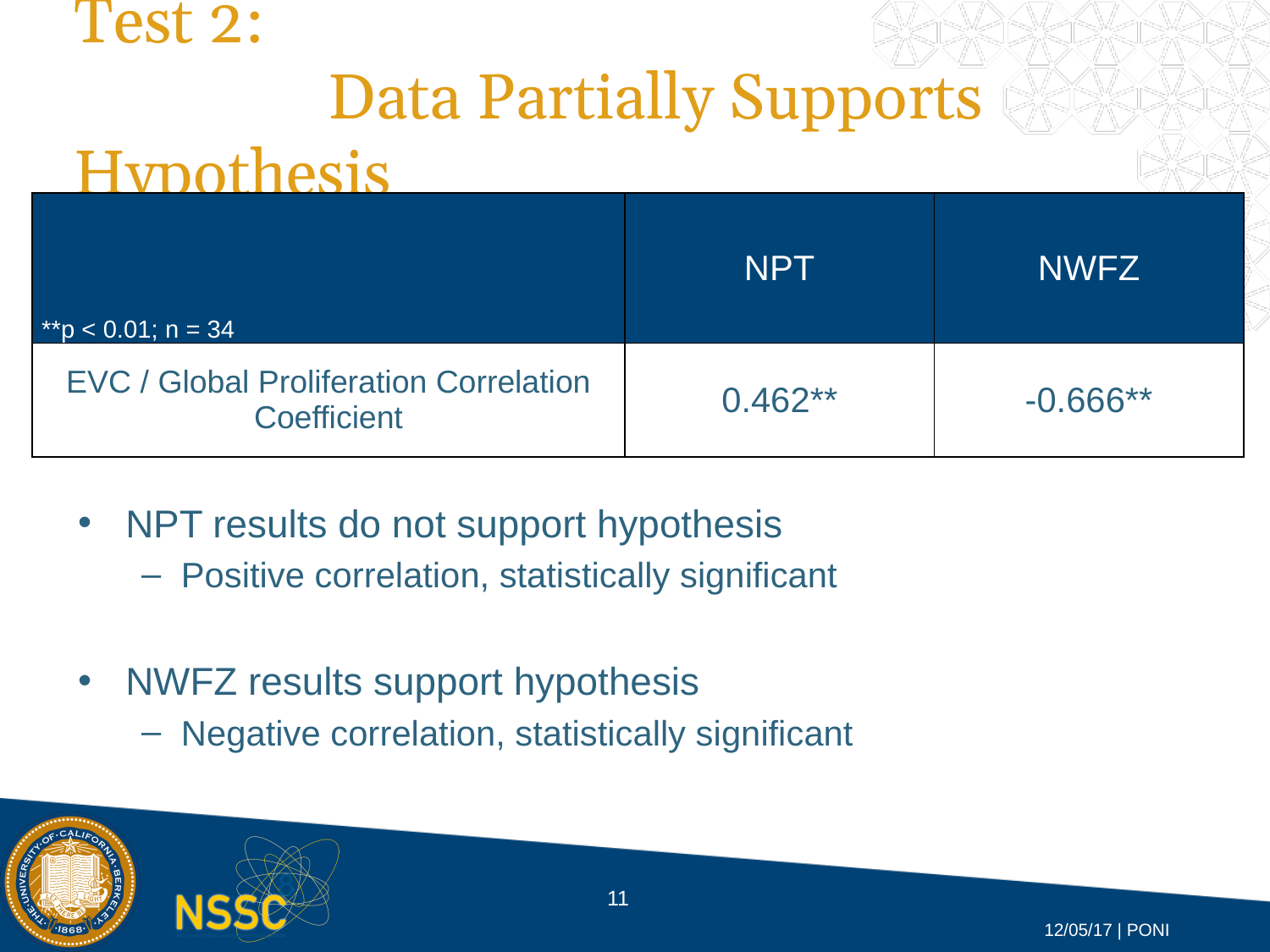

# Test 2: Data Partially Supports Hypothesis
| \*\*p < 0.01; n = 34 | NPT | NWFZ |
| --- | --- | --- |
| EVC / Global Proliferation Correlation Coefficient | 0.462\*\* | -0.666\*\* |
NPT results do not support hypothesis
Positive correlation, statistically significant

NWFZ results support hypothesis
Negative correlation, statistically significant